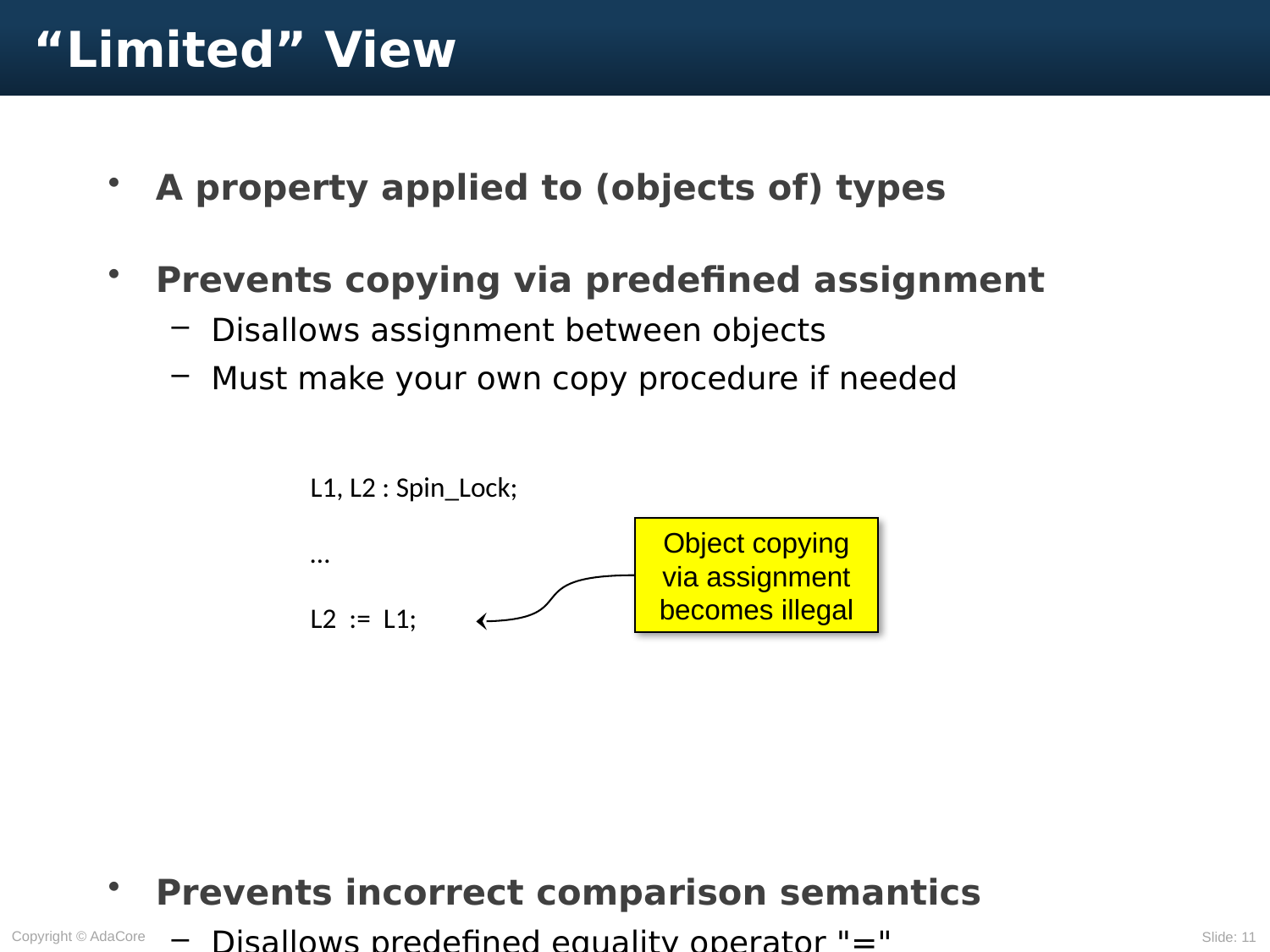

# “Limited” View
A property applied to (objects of) types
Prevents copying via predefined assignment
Disallows assignment between objects
Must make your own copy procedure if needed

Prevents incorrect comparison semantics
Disallows predefined equality operator "="
Overload your own equality operator "=" if needed
L1, L2 : Spin_Lock;
…
L2  :=  L1;
Object copying via assignment
becomes illegal